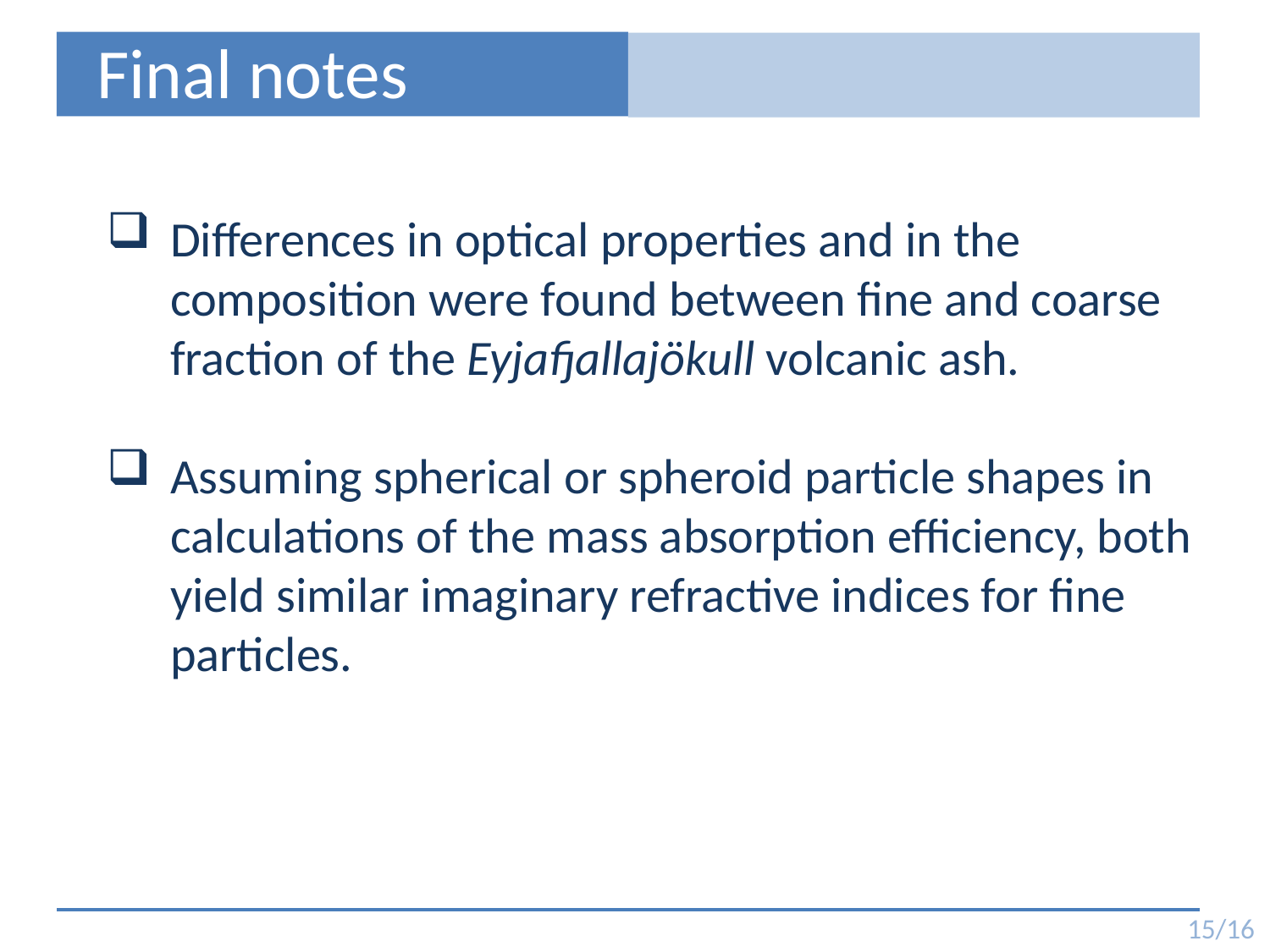

Final notes

Differences in optical properties and in the composition were found between fine and coarse fraction of the Eyjafjallajökull volcanic ash.

Assuming spherical or spheroid particle shapes in calculations of the mass absorption efficiency, both yield similar imaginary refractive indices for fine particles.

15/16